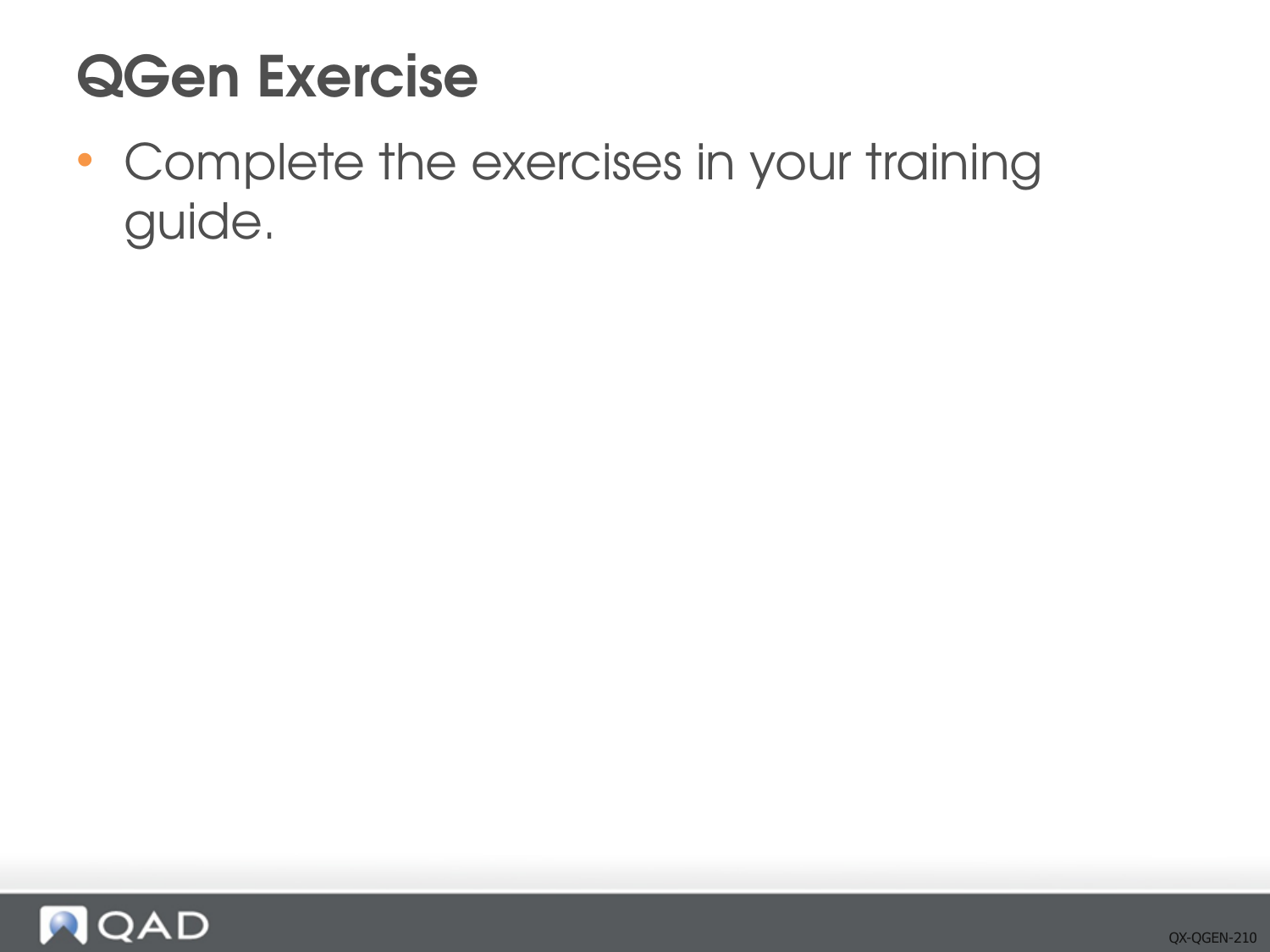

# QGen Exercise
Complete the exercises in your training guide.
QX-QGEN-210